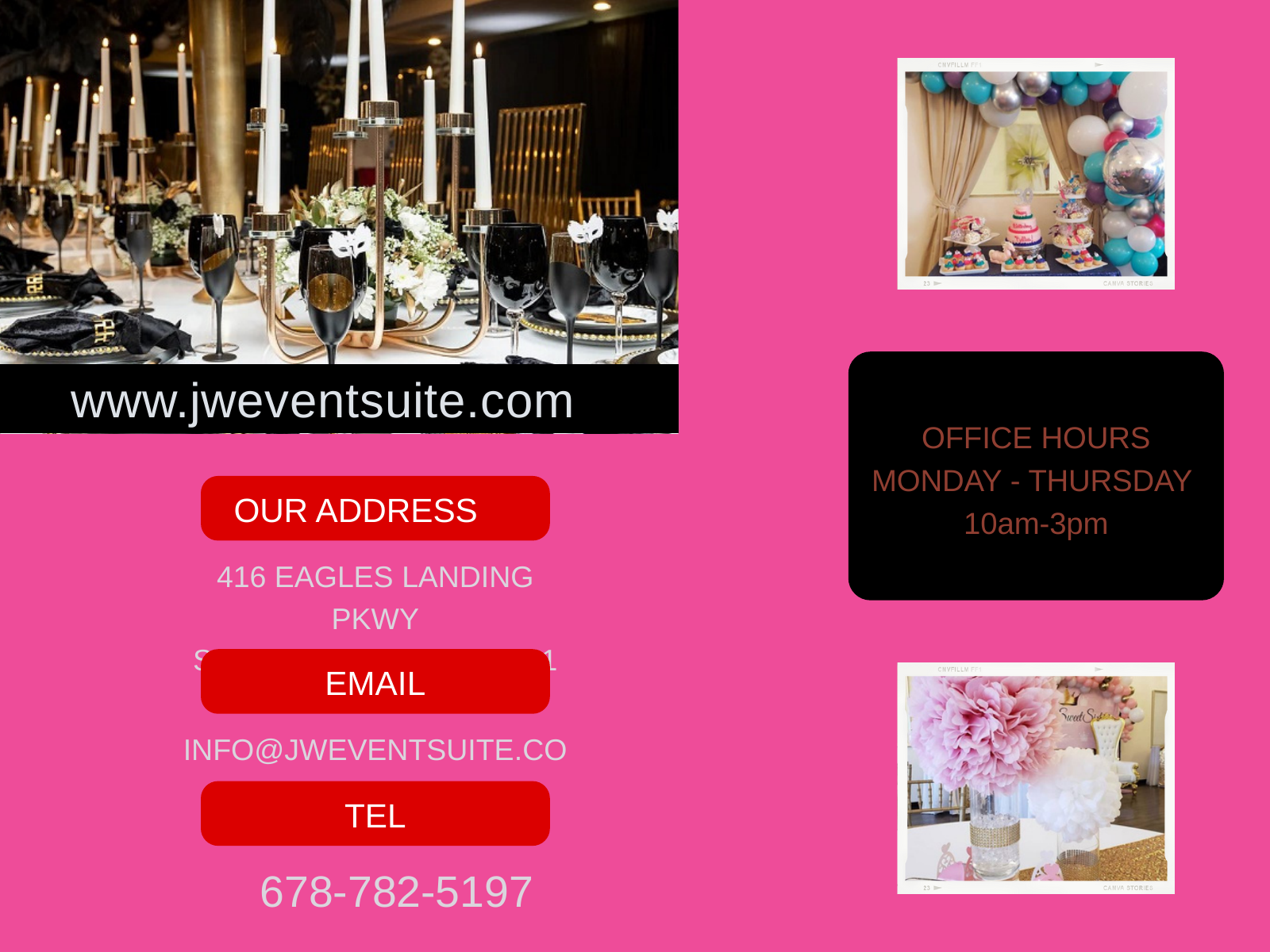

www.jweventsuite.com
OFFICE HOURS MONDAY - THURSDAY
10am-3pm

OUR ADDRESS
416 EAGLES LANDING PKWY
STOCKBRIDGE, GA 30281

EMAIL

INFO@JWEVENTSUITE.COM

TEL
678-782-5197